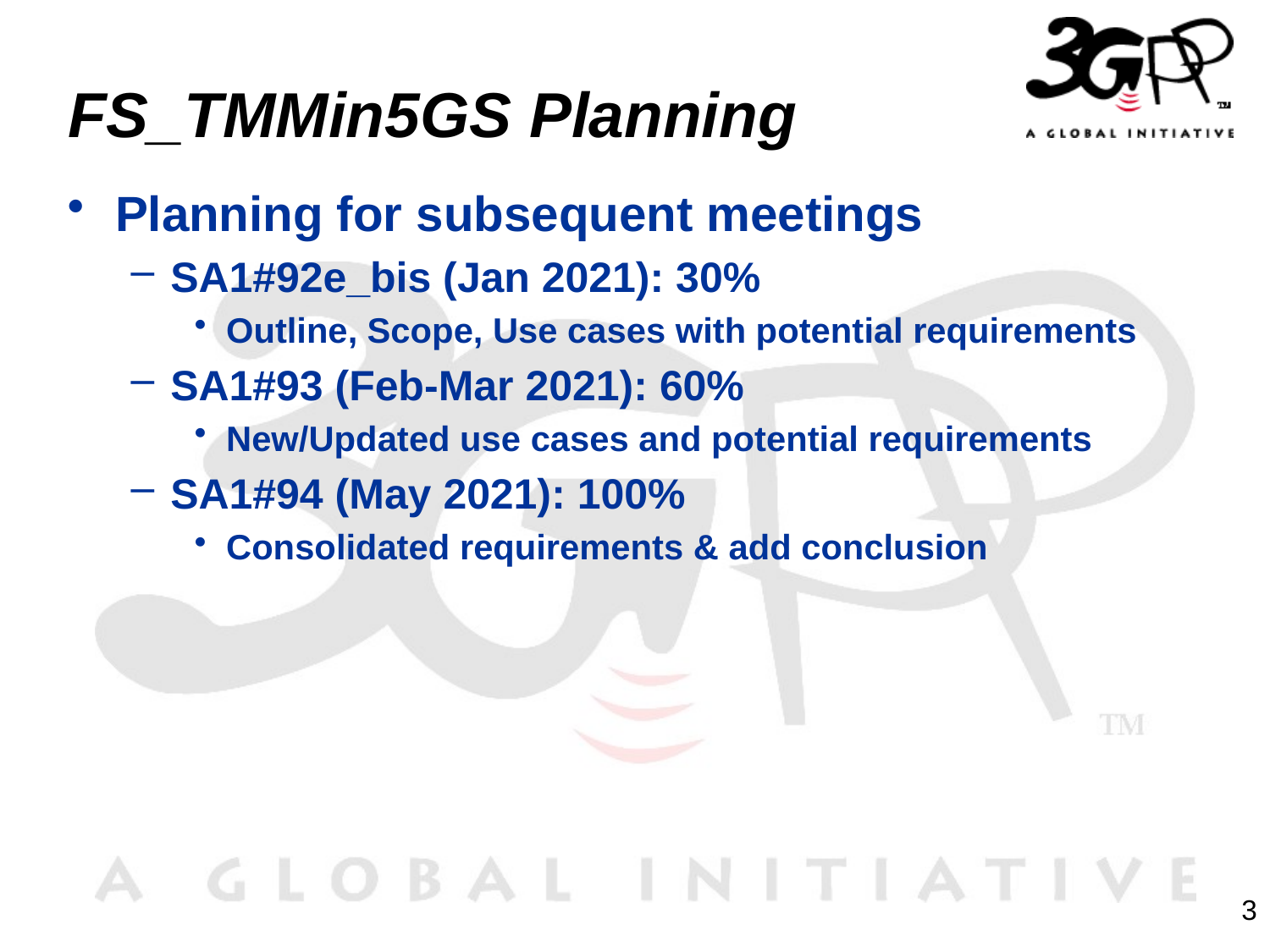

# FS_TMMin5GS Planning
Planning for subsequent meetings
SA1#92e_bis (Jan 2021): 30%
Outline, Scope, Use cases with potential requirements
SA1#93 (Feb-Mar 2021): 60%
New/Updated use cases and potential requirements
SA1#94 (May 2021): 100%
Consolidated requirements & add conclusion
3